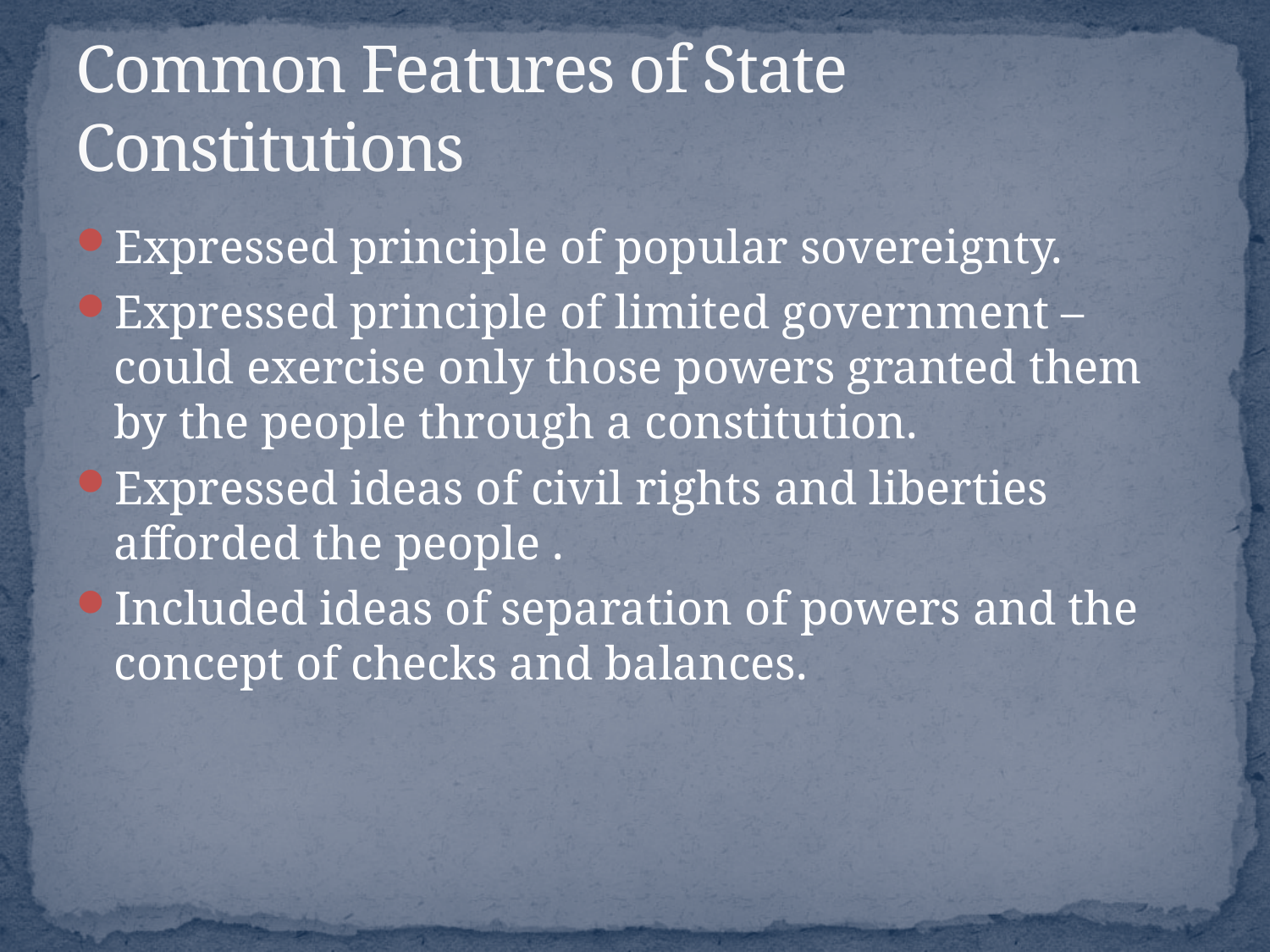

# Common Features of State Constitutions
Expressed principle of popular sovereignty.
Expressed principle of limited government – could exercise only those powers granted them by the people through a constitution.
Expressed ideas of civil rights and liberties afforded the people .
Included ideas of separation of powers and the concept of checks and balances.